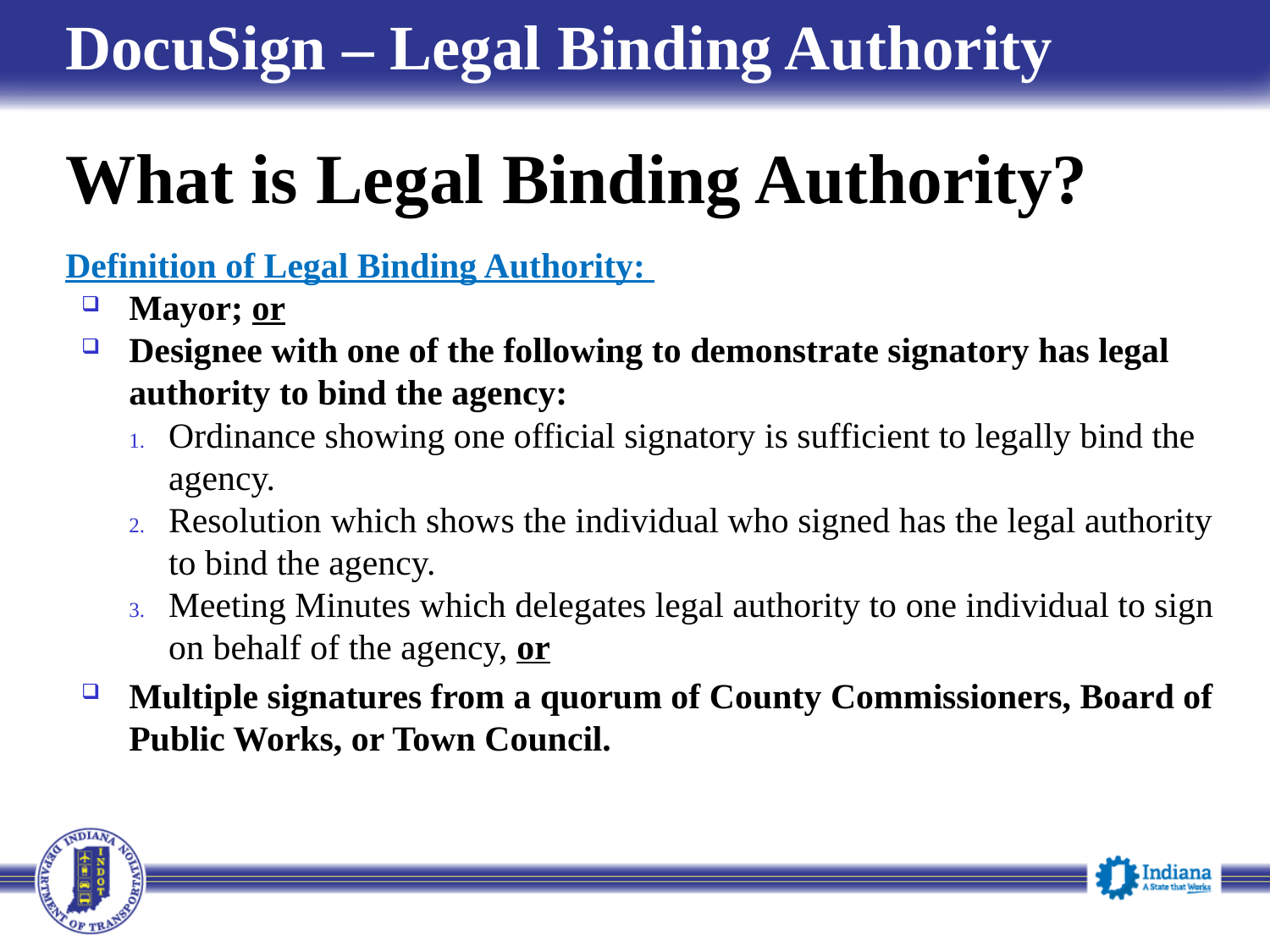

# DocuSign ‒ Legal Binding Authority
What is Legal Binding Authority?

Definition of Legal Binding Authority:
Mayor; or
Designee with one of the following to demonstrate signatory has legal authority to bind the agency:
Ordinance showing one official signatory is sufficient to legally bind the agency.
Resolution which shows the individual who signed has the legal authority to bind the agency.
Meeting Minutes which delegates legal authority to one individual to sign on behalf of the agency, or
Multiple signatures from a quorum of County Commissioners, Board of Public Works, or Town Council.